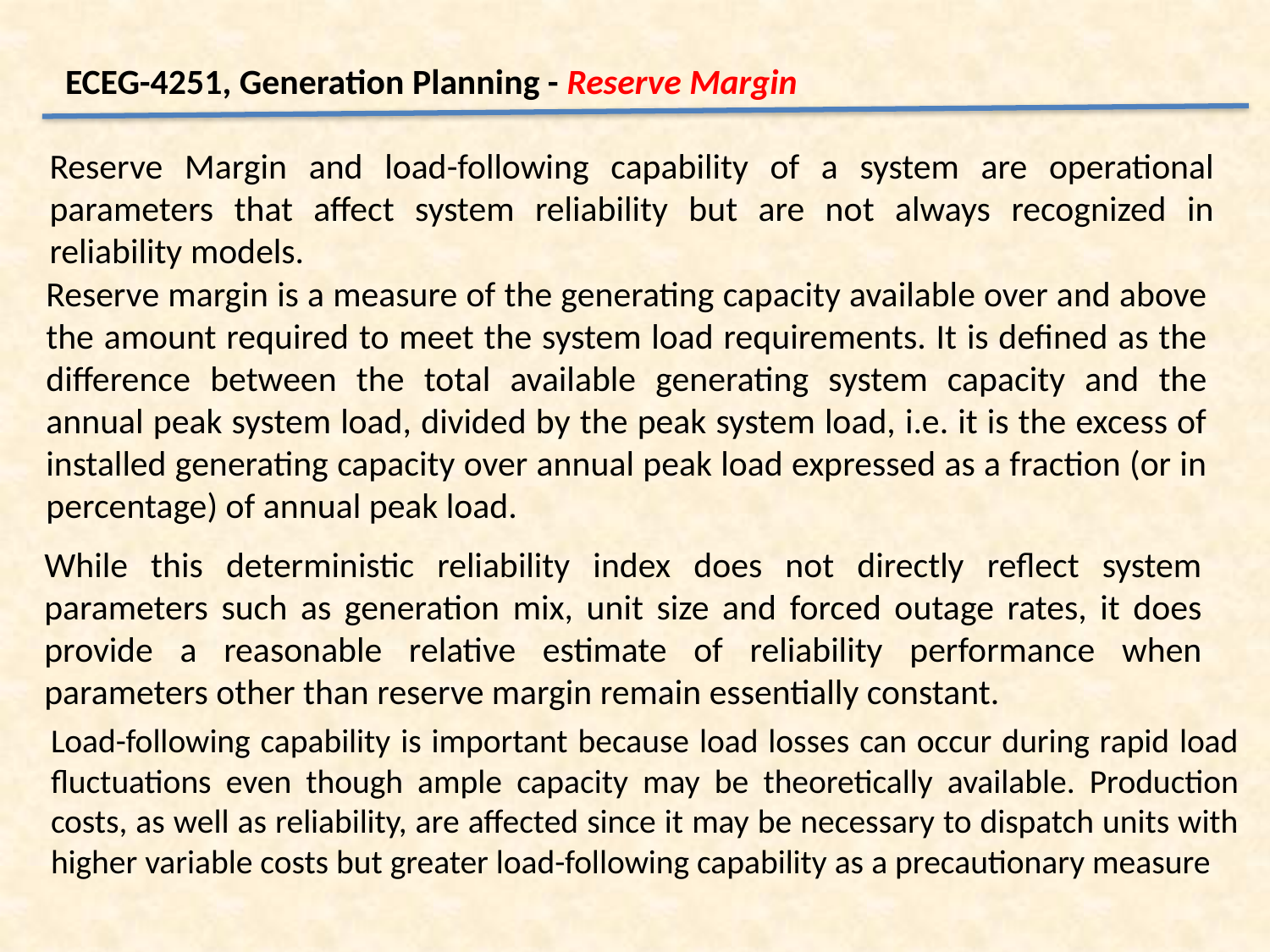

ECEG-4251, Generation Planning - Reserve Margin
Reserve Margin and load-following capability of a system are operational parameters that affect system reliability but are not always recognized in reliability models.
Reserve margin is a measure of the generating capacity available over and above the amount required to meet the system load requirements. It is defined as the difference between the total available generating system capacity and the annual peak system load, divided by the peak system load, i.e. it is the excess of installed generating capacity over annual peak load expressed as a fraction (or in percentage) of annual peak load.
While this deterministic reliability index does not directly reflect system parameters such as generation mix, unit size and forced outage rates, it does provide a reasonable relative estimate of reliability performance when parameters other than reserve margin remain essentially constant.
Load-following capability is important because load losses can occur during rapid load fluctuations even though ample capacity may be theoretically available. Production costs, as well as reliability, are affected since it may be necessary to dispatch units with higher variable costs but greater load-following capability as a precautionary measure